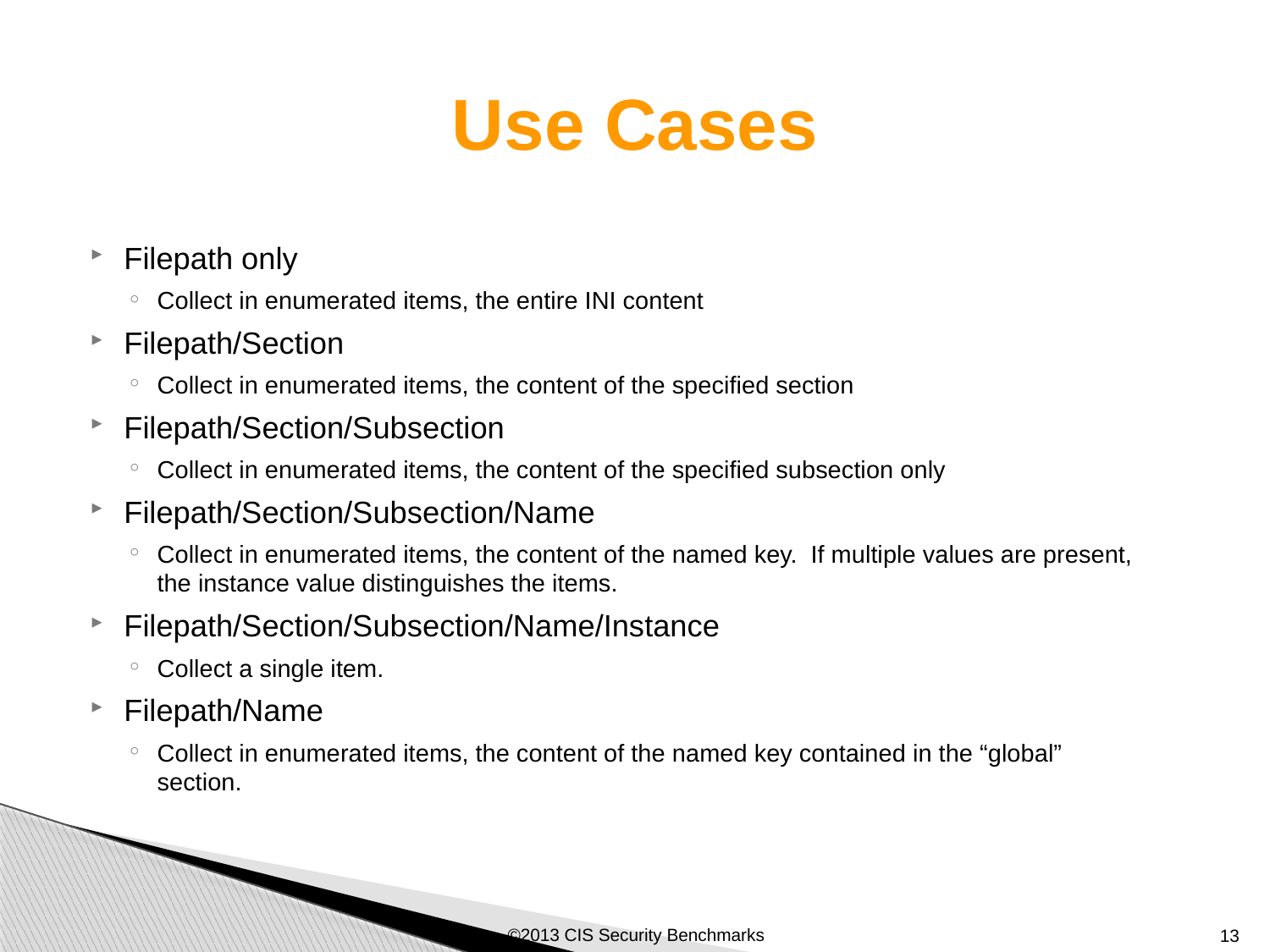

# Use Cases
Filepath only
Collect in enumerated items, the entire INI content
Filepath/Section
Collect in enumerated items, the content of the specified section
Filepath/Section/Subsection
Collect in enumerated items, the content of the specified subsection only
Filepath/Section/Subsection/Name
Collect in enumerated items, the content of the named key.  If multiple values are present, the instance value distinguishes the items.
Filepath/Section/Subsection/Name/Instance
Collect a single item.
Filepath/Name
Collect in enumerated items, the content of the named key contained in the “global” section.

©2013 CIS Security Benchmarks
13